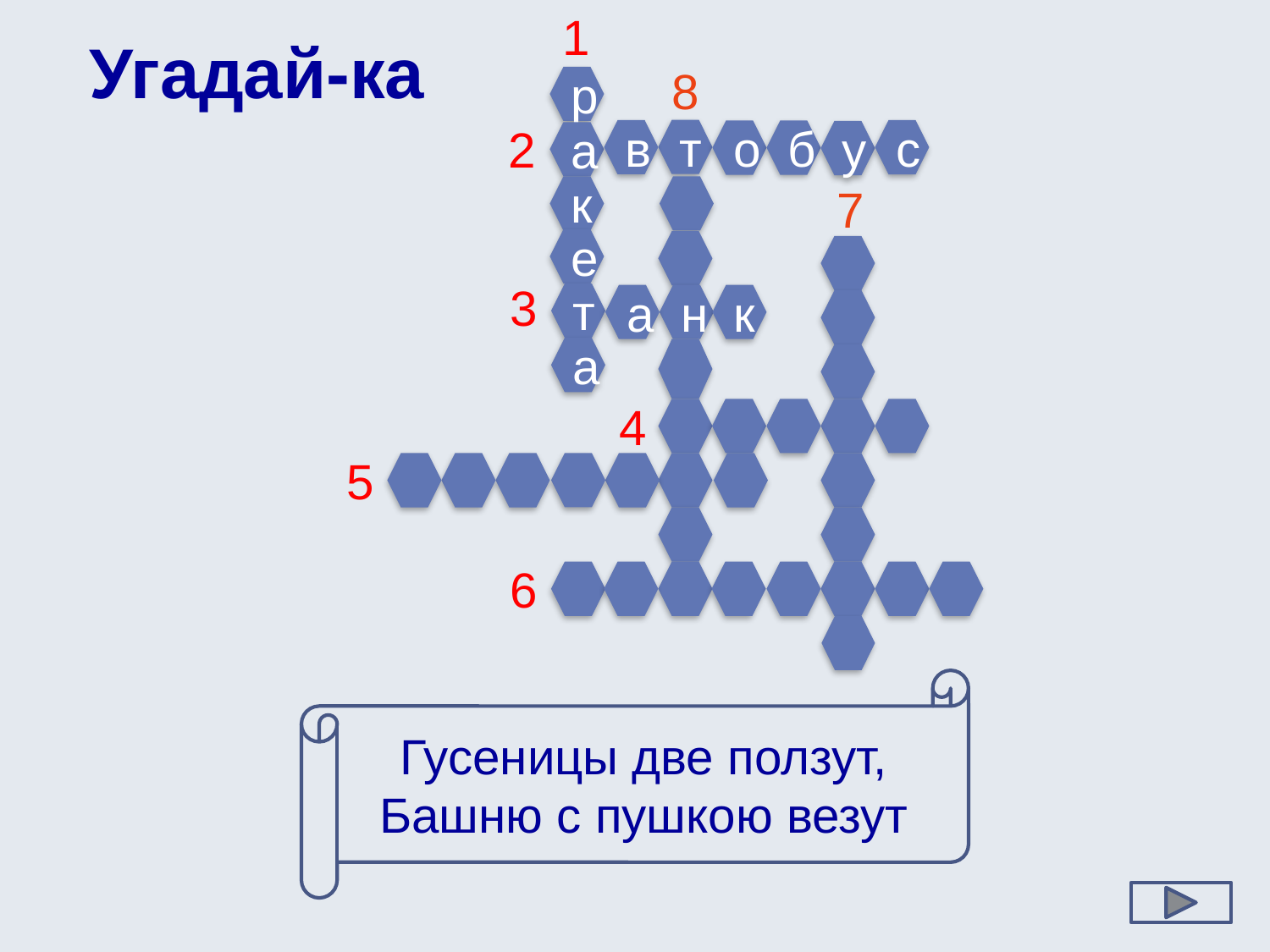

1
Угадай-ка
8
р
2
т
в
с
о
б
у
а
7
к

е

3
т
н
а
к

а

4

5

6

Гусеницы две ползут,
Башню с пушкою везут